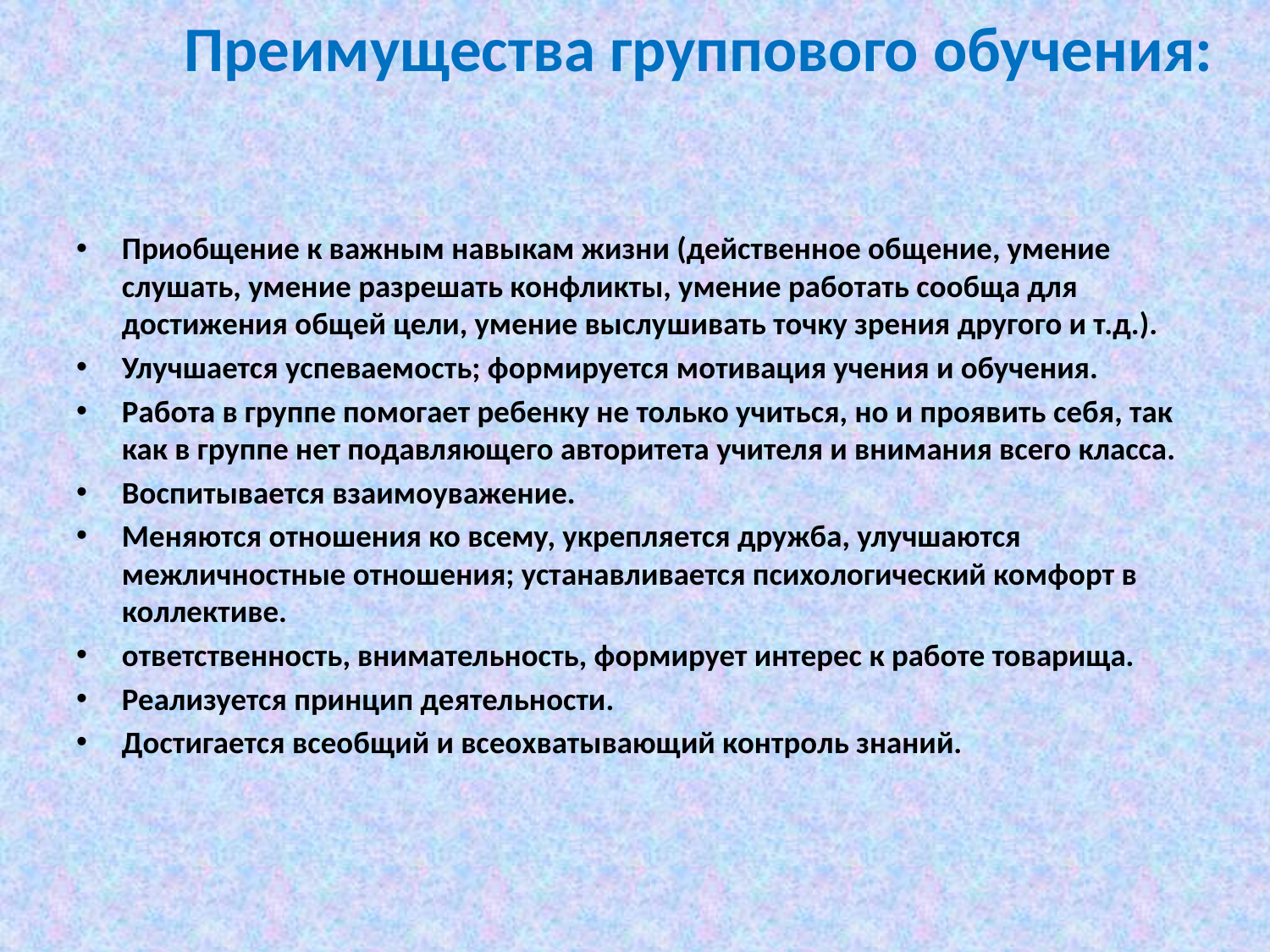

# Преимущества группового обучения:
Приобщение к важным навыкам жизни (действенное общение, умение слушать, умение разрешать конфликты, умение работать сообща для достижения общей цели, умение выслушивать точку зрения другого и т.д.).
Улучшается успеваемость; формируется мотивация учения и обучения.
Работа в группе помогает ребенку не только учиться, но и проявить себя, так как в группе нет подавляющего авторитета учителя и внимания всего класса.
Воспитывается взаимоуважение.
Меняются отношения ко всему, укрепляется дружба, улучшаются межличностные отношения; устанавливается психологический комфорт в коллективе.
ответственность, внимательность, формирует интерес к работе товарища.
Реализуется принцип деятельности.
Достигается всеобщий и всеохватывающий контроль знаний.